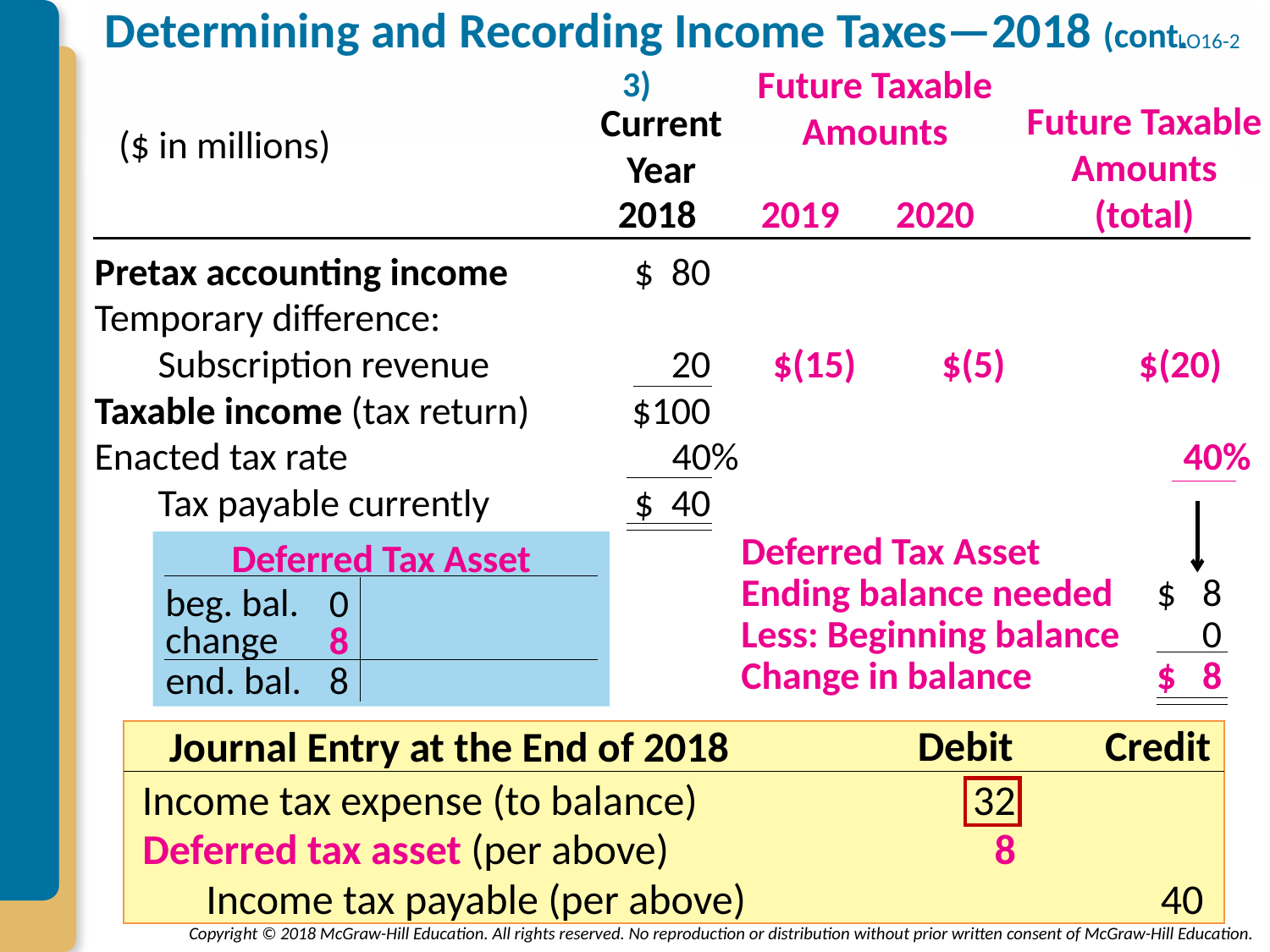

# Determining and Recording Income Taxes—2018 (cont. 3)
LO16-2
Future Taxable
Amounts
Future Taxable
Amounts (total)
Current Year
($ in millions)
2018
2019
2020
Pretax accounting income
$  80
Temporary difference:
Subscription revenue
20
$(15)
$(5)
$(20)
Taxable income (tax return)
$100
Enacted tax rate
40%
40%
Tax payable currently
$  40
Deferred Tax Asset
Deferred Tax Asset

Ending balance needed
$   8
beg. bal.
0
Less: Beginning balance
0
change
8
Change in balance
$   8
end. bal.
8
Debit
Credit
Journal Entry at the End of 2018

Income tax expense (to balance)
32

Deferred tax asset (per above)
8
Income tax payable (per above)
40